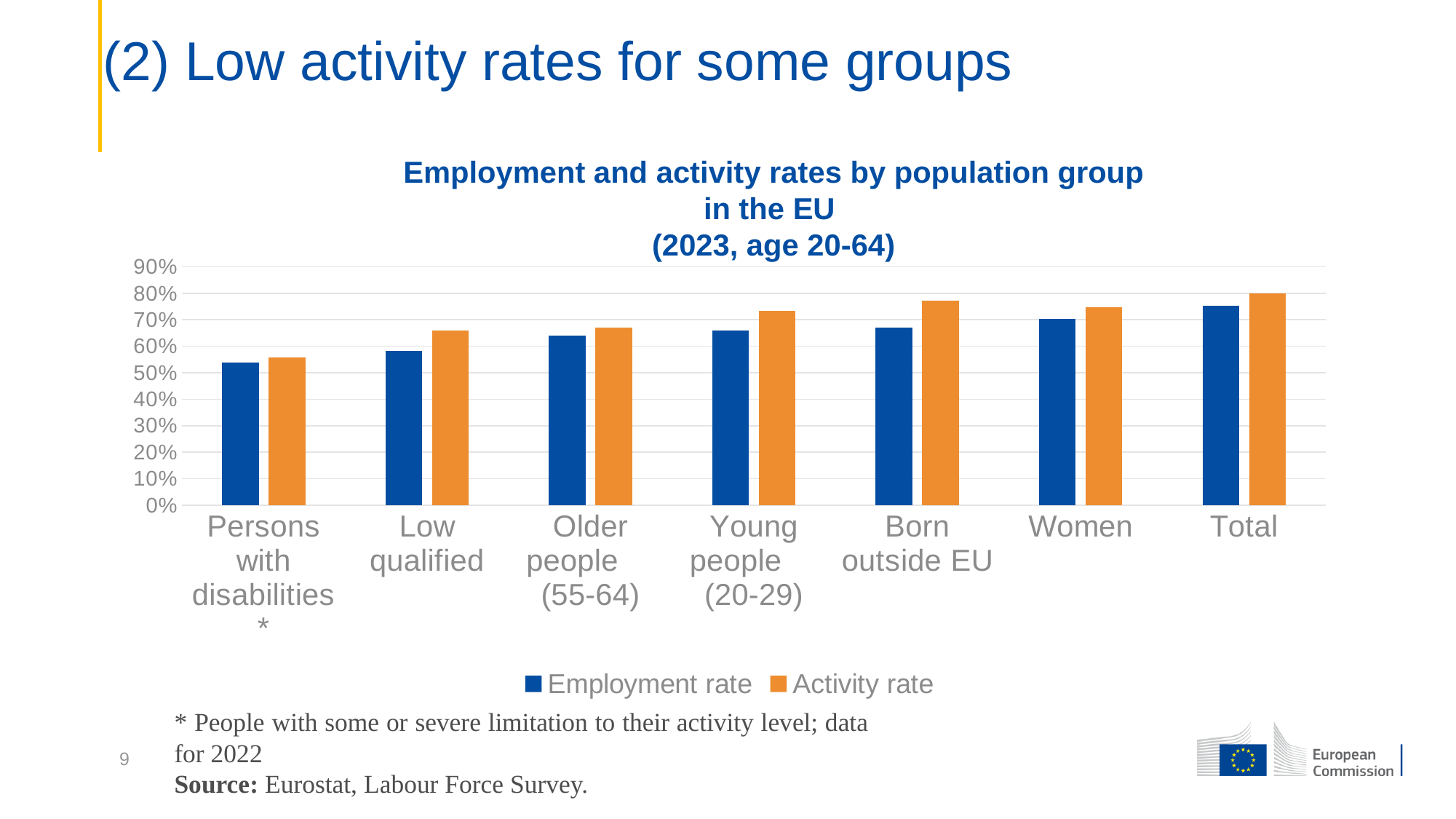

# (2) Low activity rates for some groups
Employment and activity rates by population group in the EU
(2023, age 20-64)

### Chart

| Category | Employment rate | Activity rate |
|---|---|---|
| Persons with disabilities* | 0.539 | 0.557 |
| Low qualified | 0.583 | 0.659 |
| Older people     (55-64) | 0.639 | 0.67 |
| Young people     (20-29) | 0.659 | 0.734 |
| Born outside EU | 0.67 | 0.771 |
| Women | 0.702 | 0.748 |
| Total | 0.753 | 0.8 |
* People with some or severe limitation to their activity level; data for 2022
Source: Eurostat, Labour Force Survey.
9